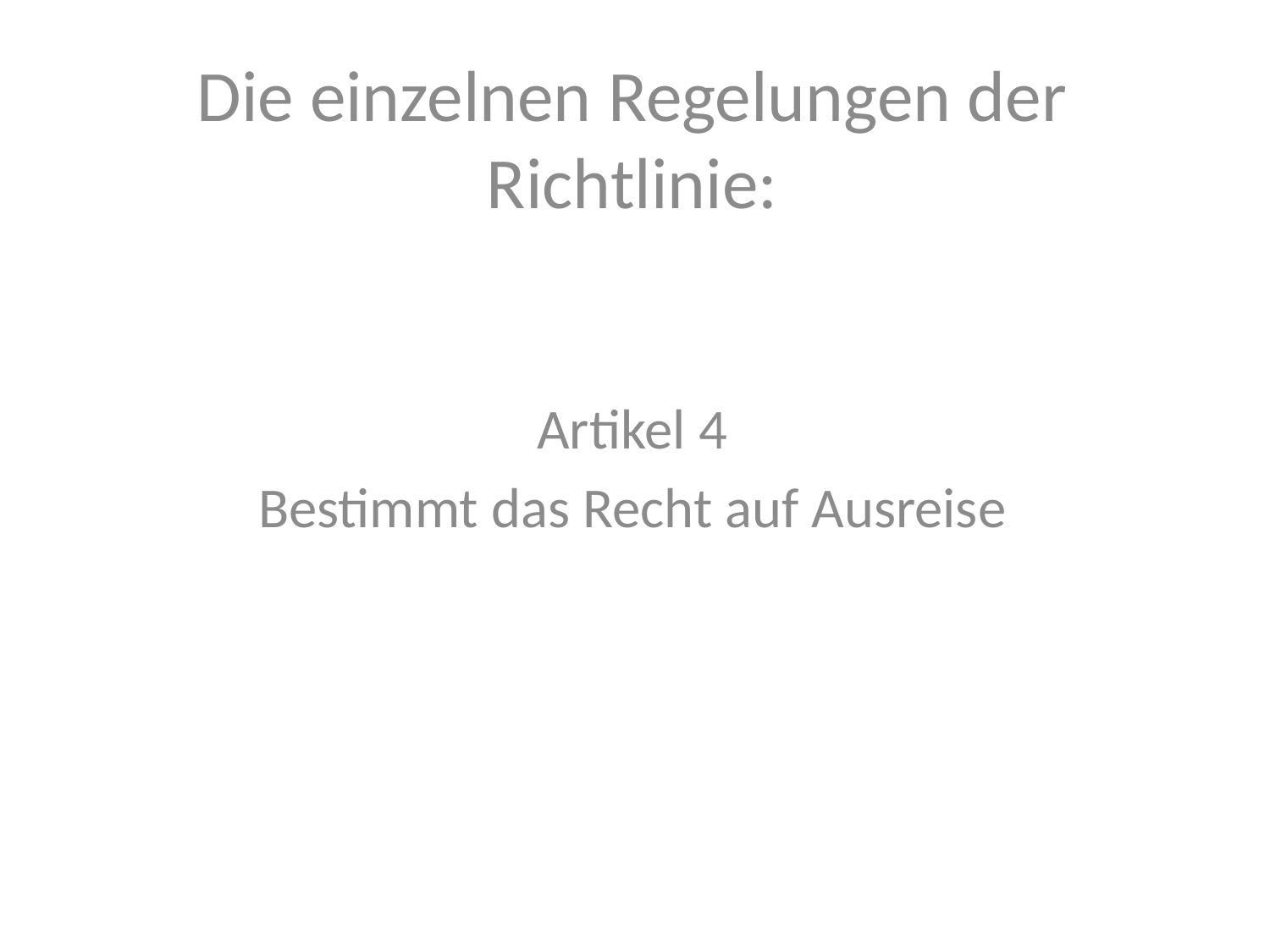

Die einzelnen Regelungen der Richtlinie:

Artikel 4
Bestimmt das Recht auf Ausreise